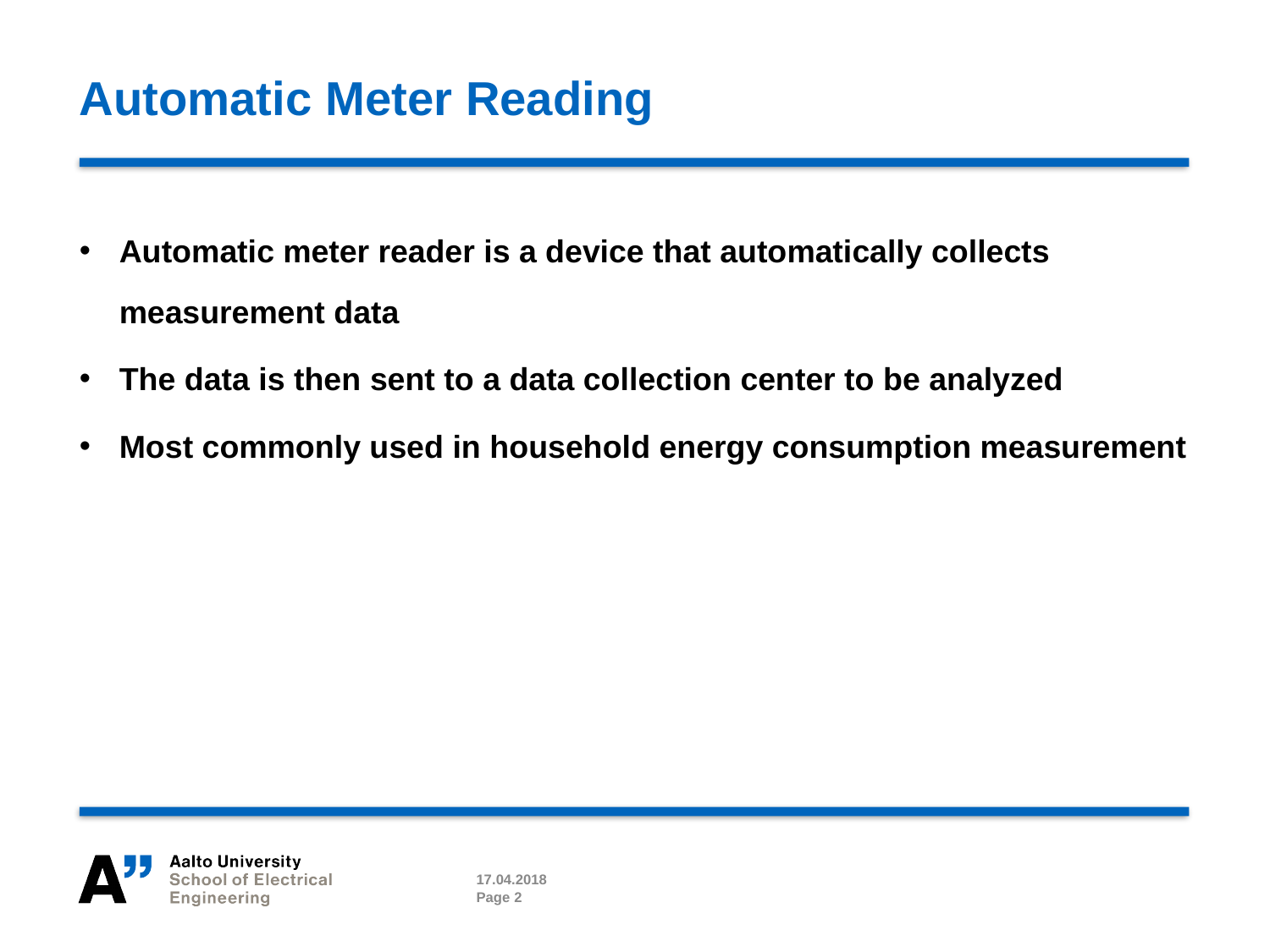

# Automatic Meter Reading
Automatic meter reader is a device that automatically collects measurement data
The data is then sent to a data collection center to be analyzed
Most commonly used in household energy consumption measurement

17.04.2018
Page 2